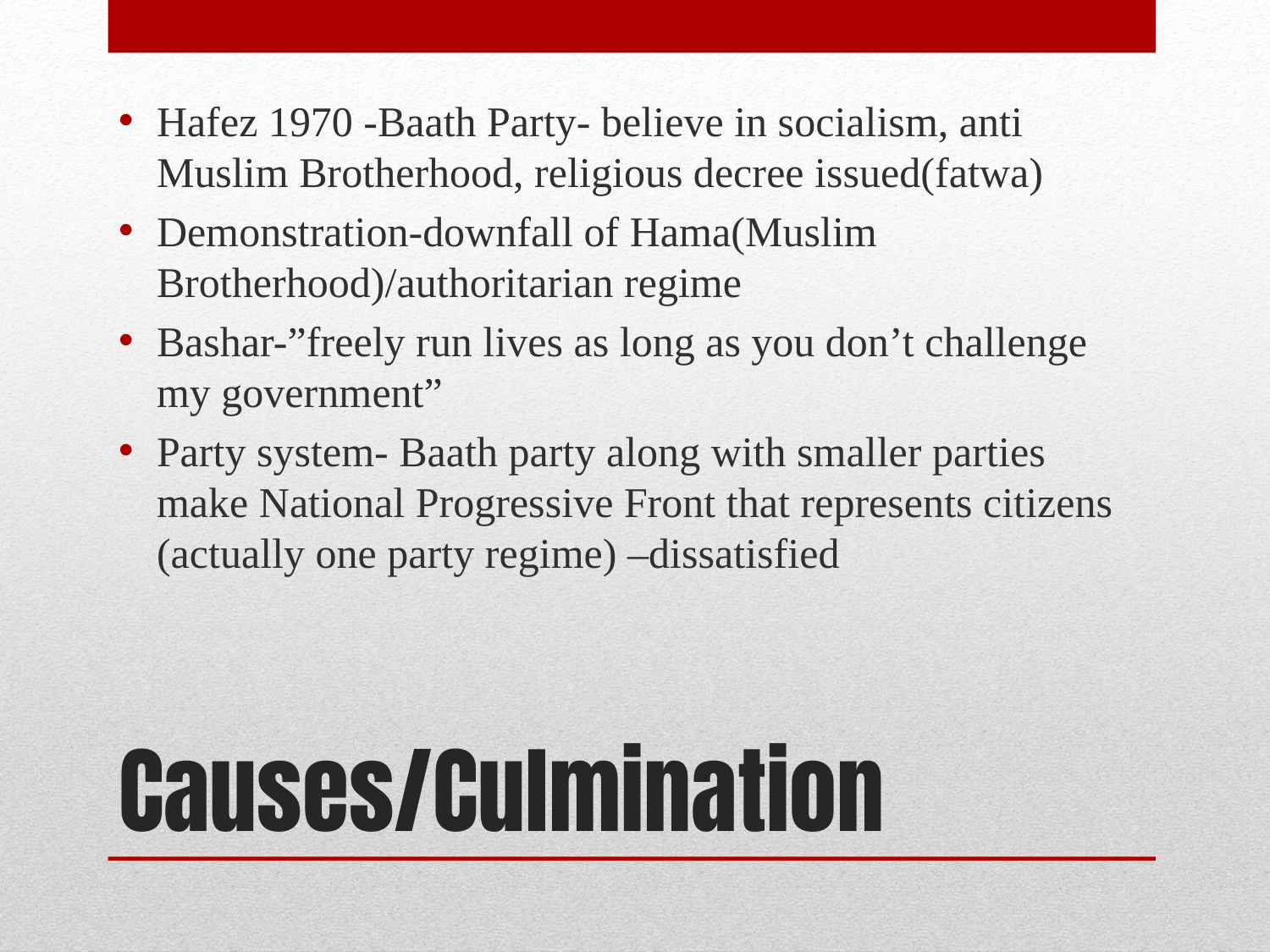

Hafez 1970 -Baath Party- believe in socialism, anti Muslim Brotherhood, religious decree issued(fatwa)
Demonstration-downfall of Hama(Muslim Brotherhood)/authoritarian regime
Bashar-”freely run lives as long as you don’t challenge my government”
Party system- Baath party along with smaller parties make National Progressive Front that represents citizens (actually one party regime) –dissatisfied

# Causes/Culmination